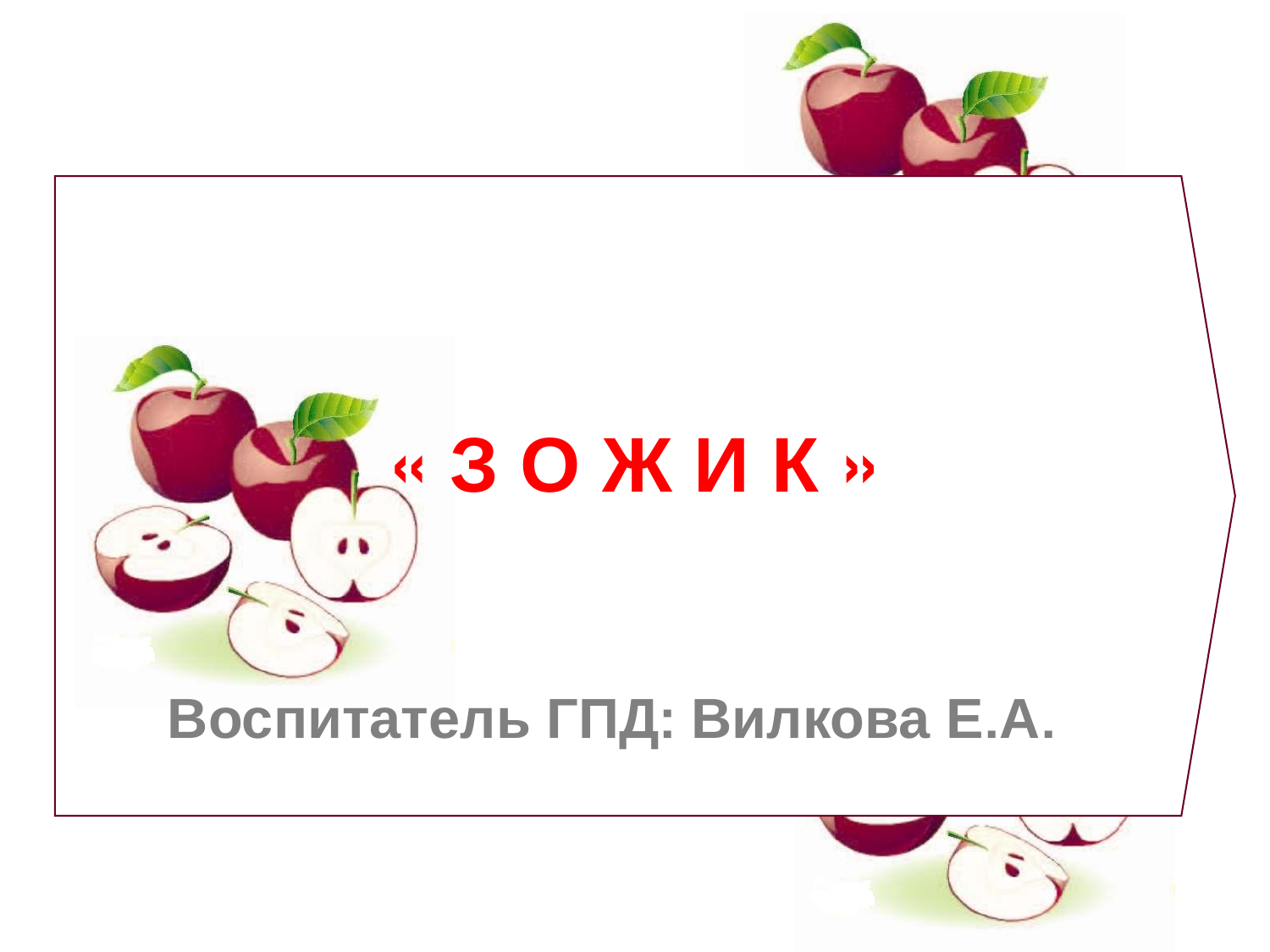

# « З О Ж И К »
Воспитатель ГПД: Вилкова Е.А.